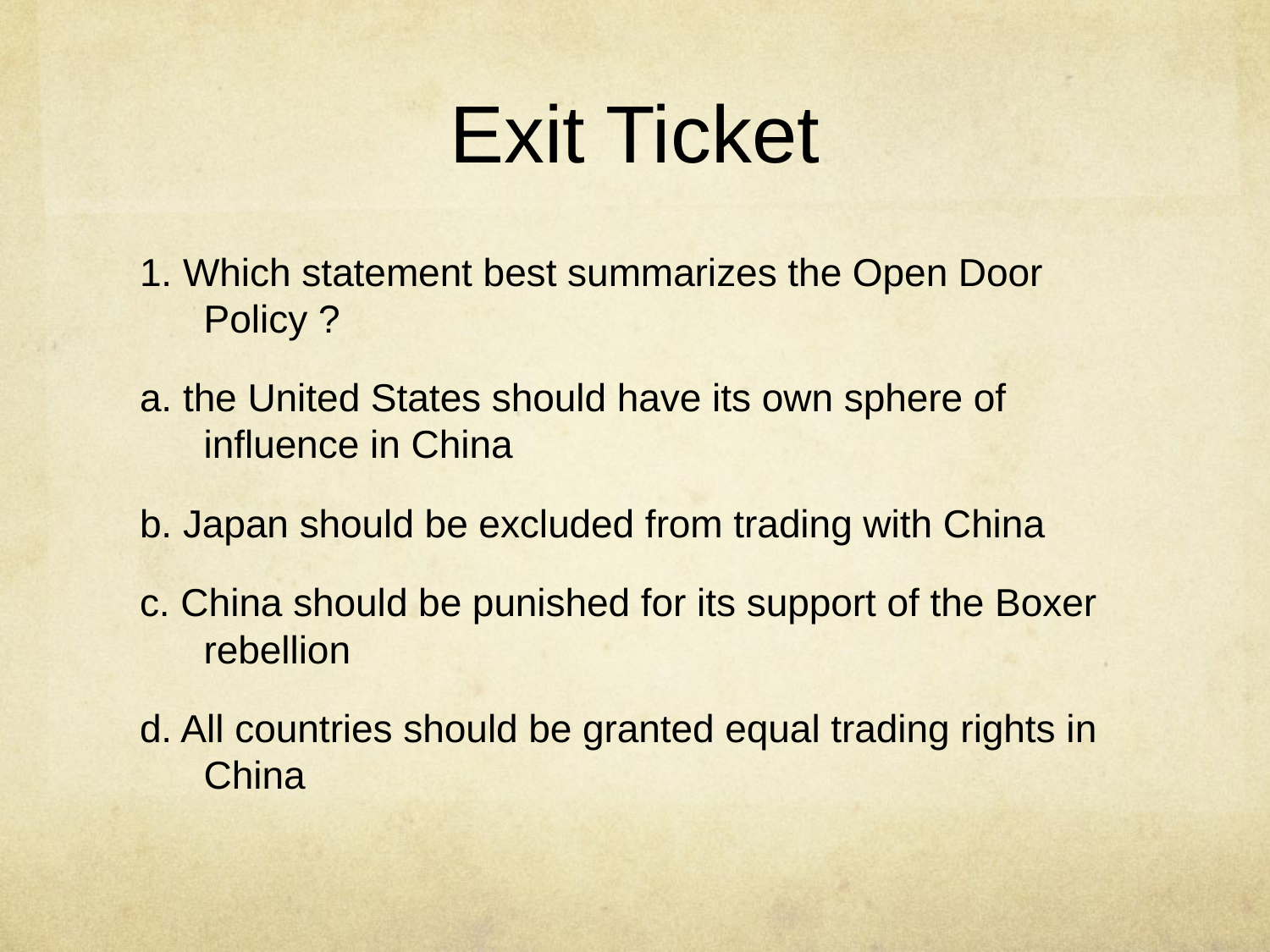

# Exit Ticket
1. Which statement best summarizes the Open Door Policy ?
a. the United States should have its own sphere of influence in China
b. Japan should be excluded from trading with China
c. China should be punished for its support of the Boxer rebellion
d. All countries should be granted equal trading rights in China